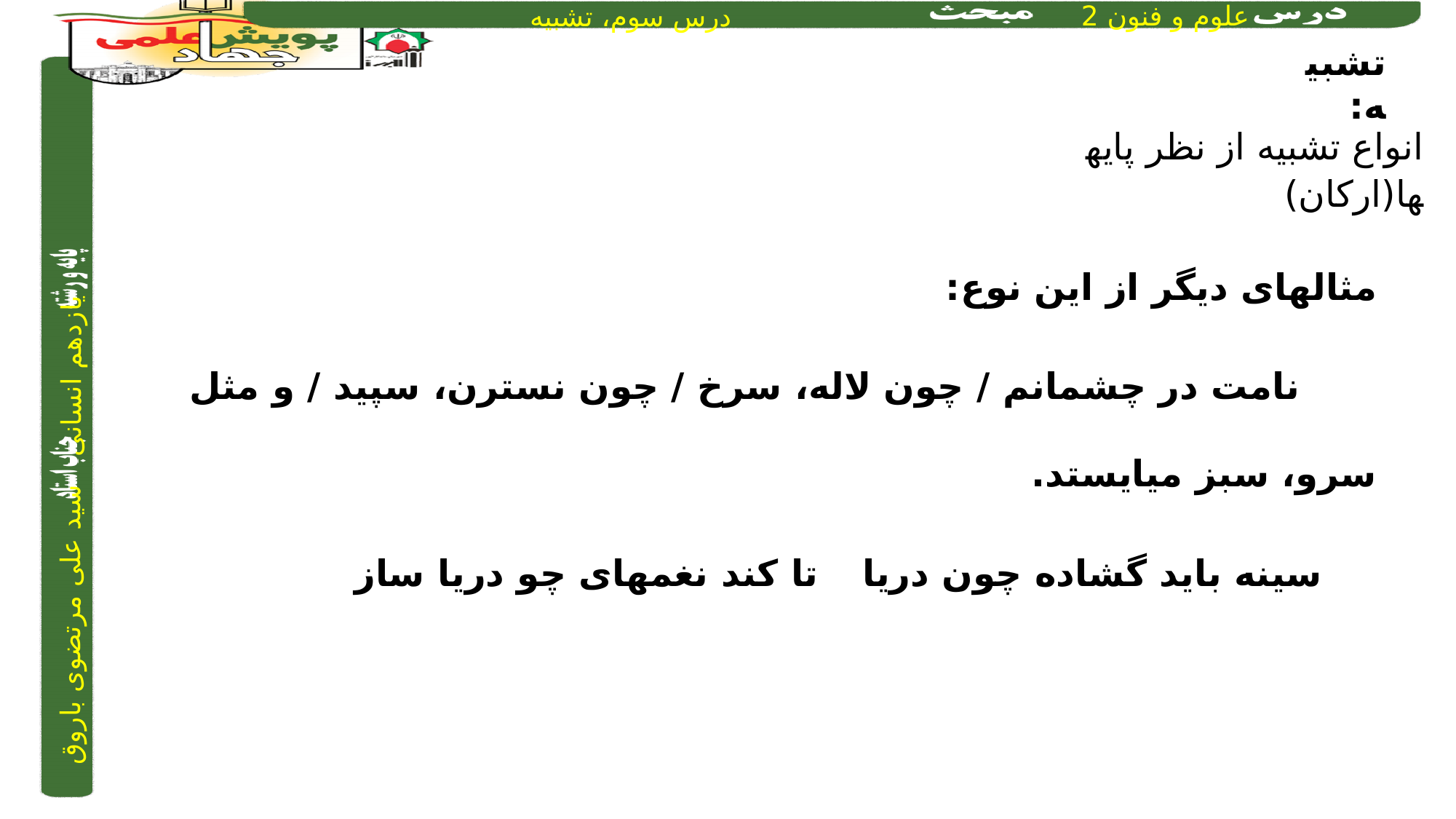

تشبیه:
انواع تشبیه از نظر پایه­ها(ارکان)
مثال­های دیگر از این نوع:
     	 نامت در چشمانم / چون لاله، سرخ / چون نسترن، سپید / و مثل سرو، سبز می­ایستد.
سینه باید گشاده چون دریا		 تا کند نغمه­ای چو دریا ساز